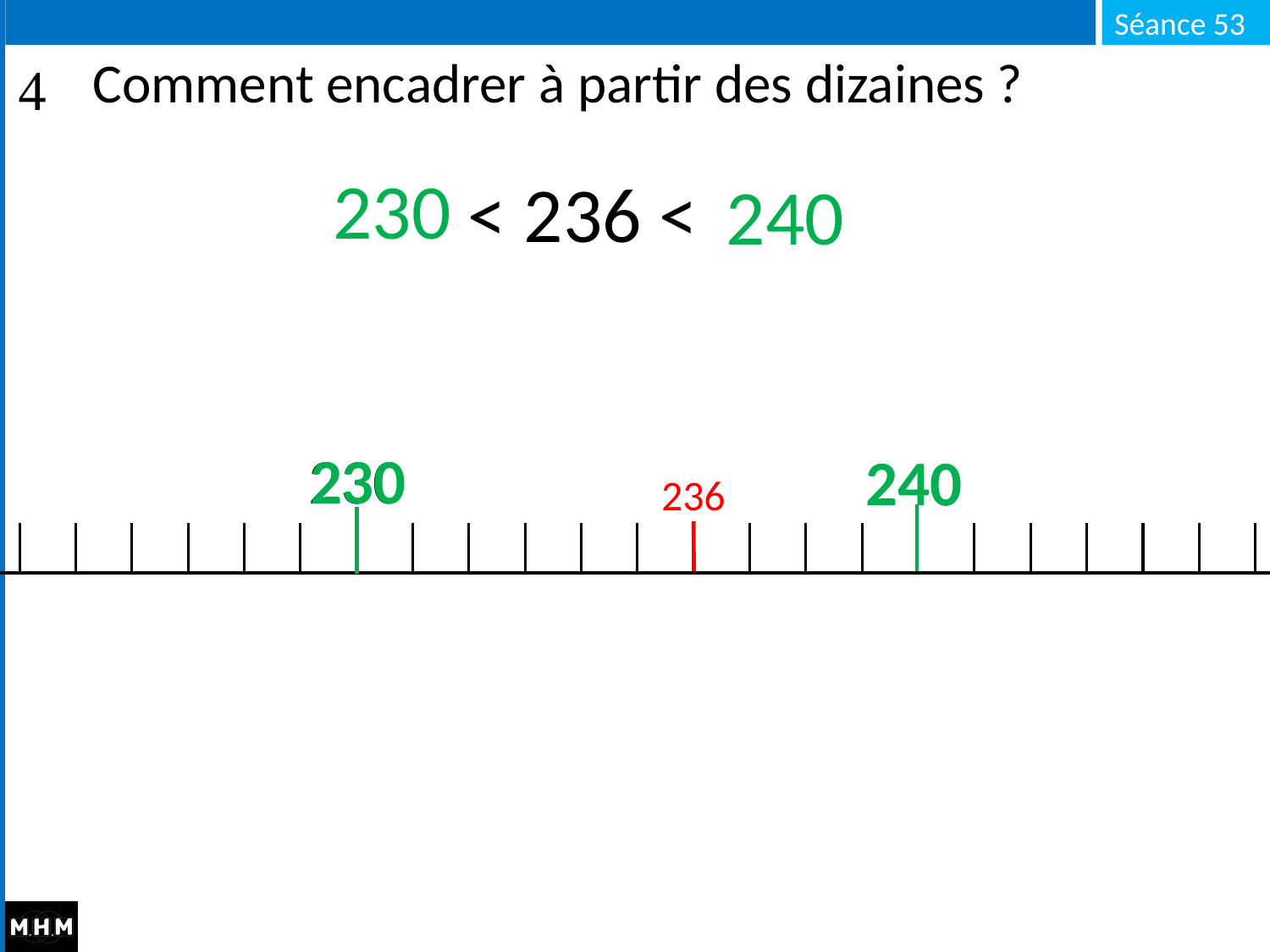

# Comment encadrer à partir des dizaines ?
230
. . . < 236 < . . .
240
230
230
240
240
236